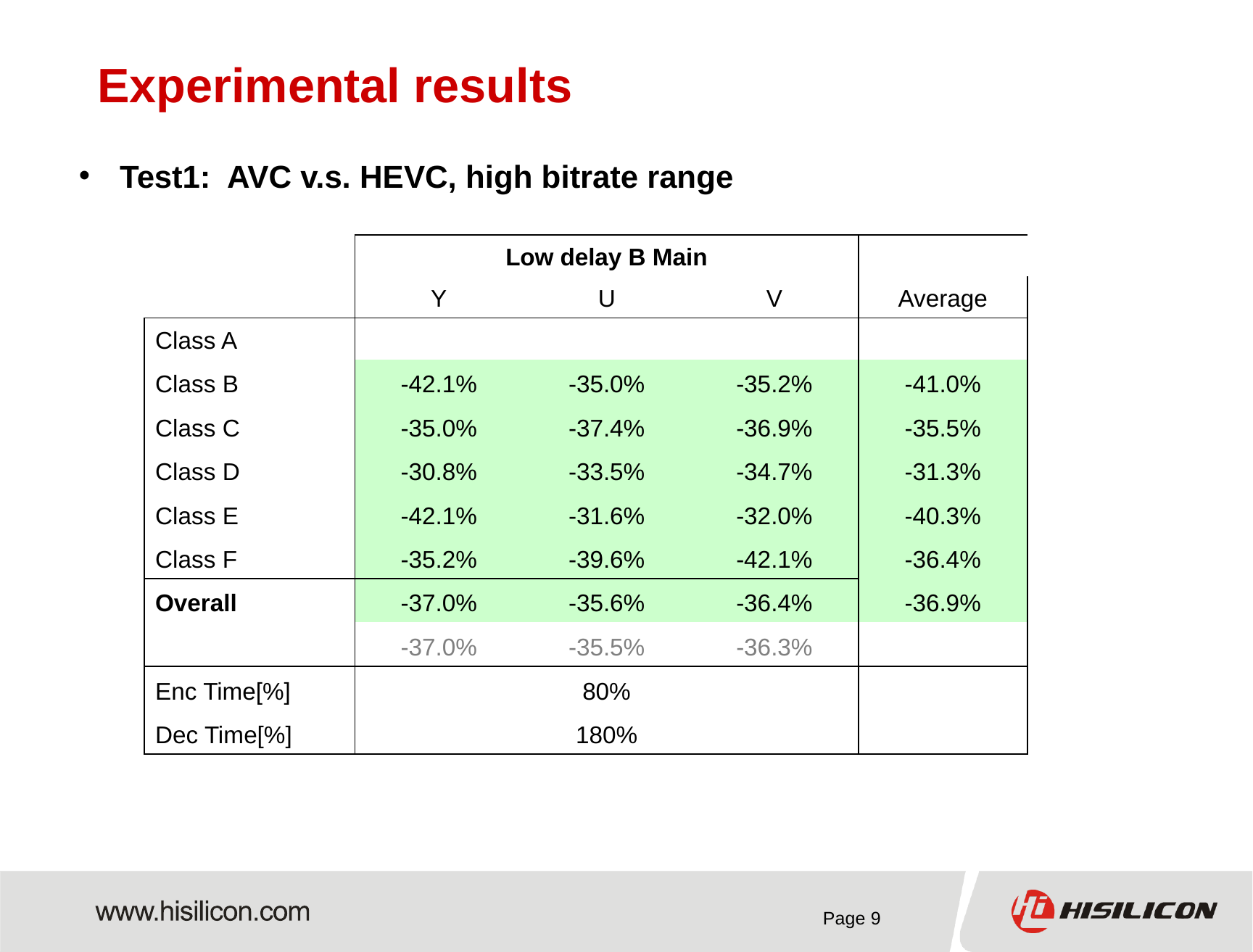

Experimental results
Test1:  AVC v.s. HEVC, high bitrate range
|  | Low delay B Main |  |  |  |
| --- | --- | --- | --- | --- |
|  | Y | U | V | Average |
| Class A |  |  |  |  |
| Class B | -42.1% | -35.0% | -35.2% | -41.0% |
| Class C | -35.0% | -37.4% | -36.9% | -35.5% |
| Class D | -30.8% | -33.5% | -34.7% | -31.3% |
| Class E | -42.1% | -31.6% | -32.0% | -40.3% |
| Class F | -35.2% | -39.6% | -42.1% | -36.4% |
| Overall | -37.0% | -35.6% | -36.4% | -36.9% |
|  | -37.0% | -35.5% | -36.3% |  |
| Enc Time[%] | 80% |  |  |  |
| Dec Time[%] | 180% |  |  |  |

Page 9